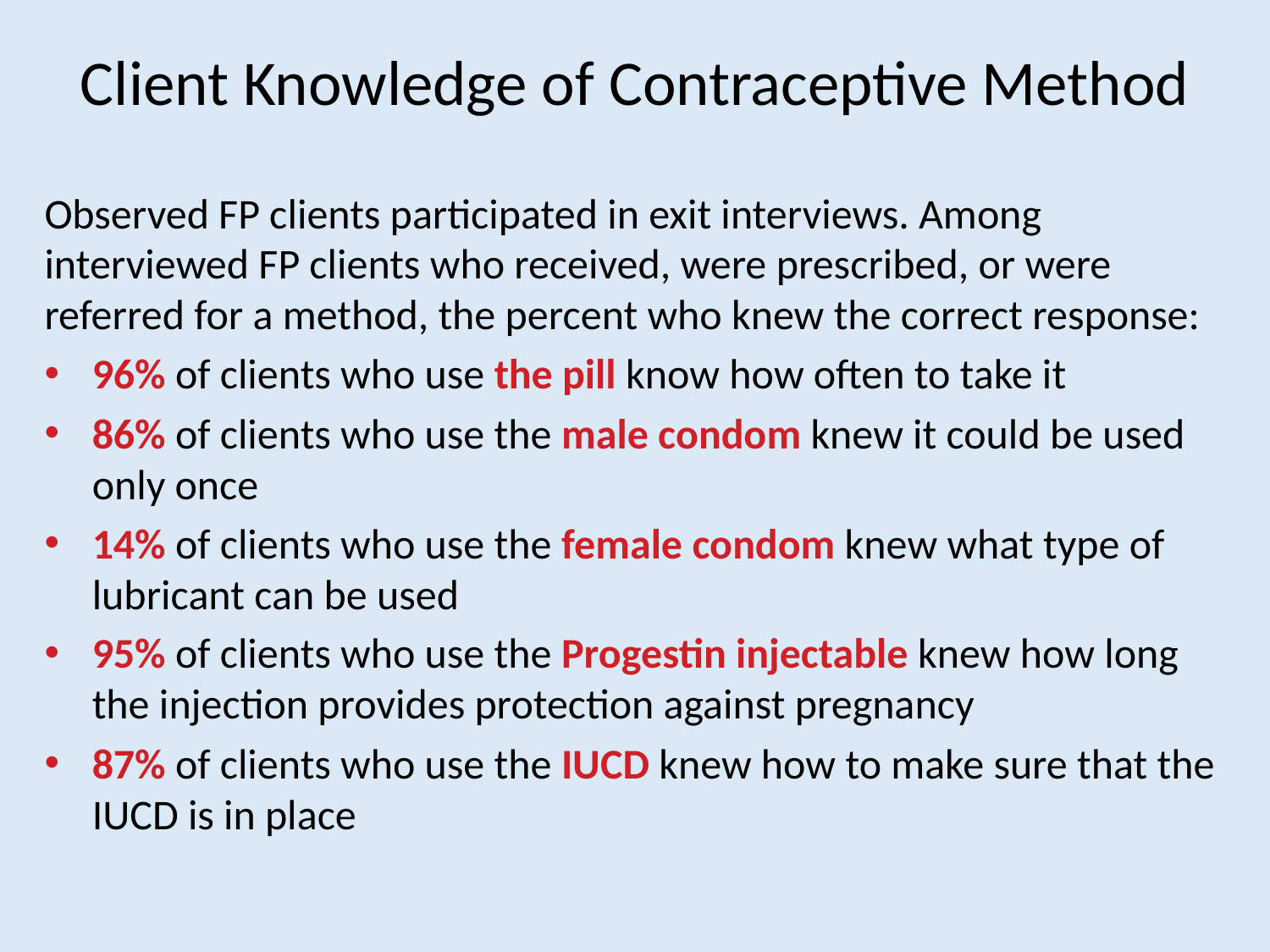

# Client Knowledge of Contraceptive Method
Observed FP clients participated in exit interviews. Among interviewed FP clients who received, were prescribed, or were referred for a method, the percent who knew the correct response:
96% of clients who use the pill know how often to take it
86% of clients who use the male condom knew it could be used only once
14% of clients who use the female condom knew what type of lubricant can be used
95% of clients who use the Progestin injectable knew how long the injection provides protection against pregnancy
87% of clients who use the IUCD knew how to make sure that the IUCD is in place